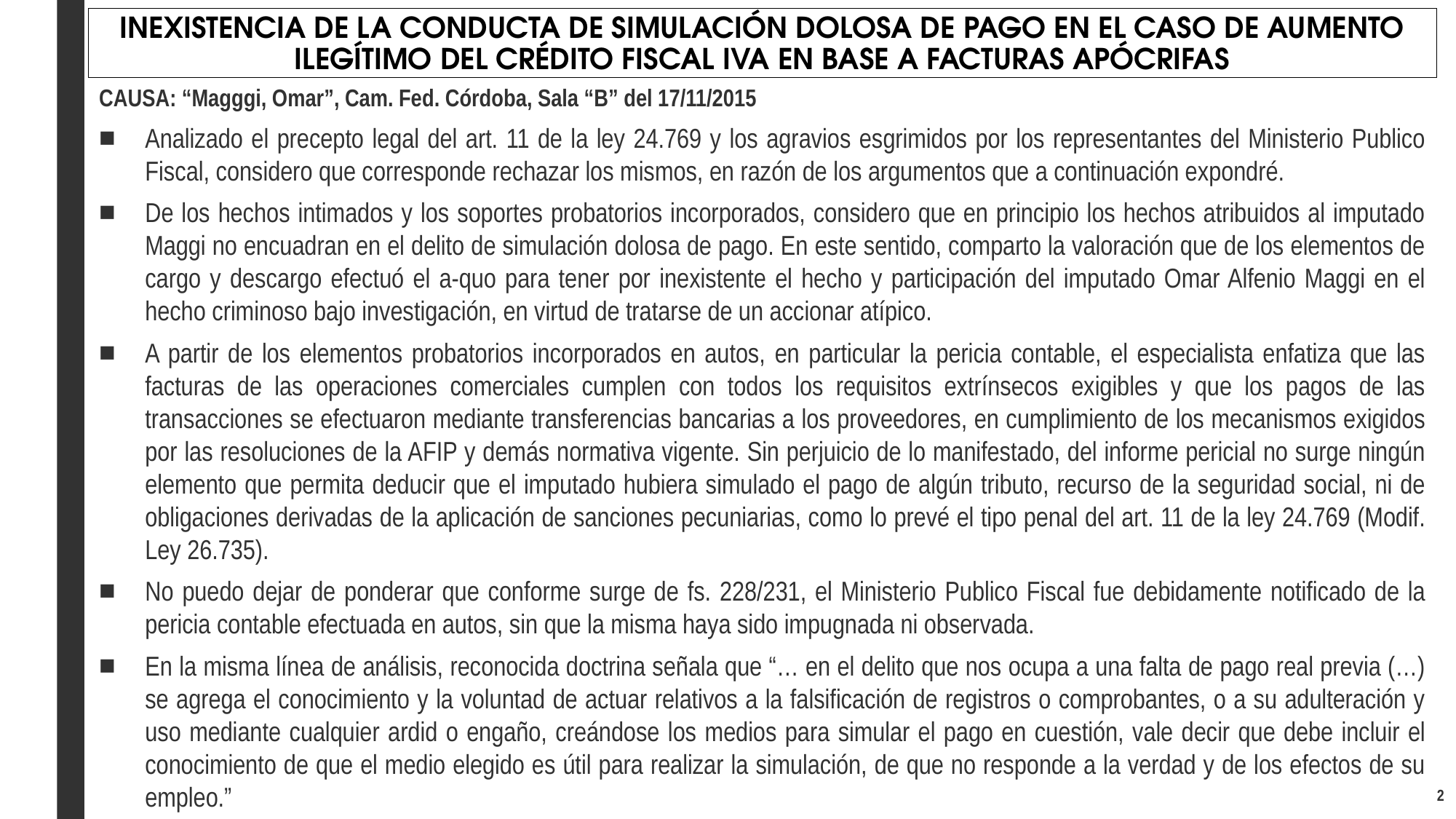

# INEXISTENCIA DE LA CONDUCTA DE SIMULACIÓN DOLOSA DE PAGO EN EL CASO DE AUMENTO ILEGÍTIMO DEL CRÉDITO FISCAL IVA EN BASE A FACTURAS APÓCRIFAS
CAUSA: “Magggi, Omar”, Cam. Fed. Córdoba, Sala “B” del 17/11/2015
Analizado el precepto legal del art. 11 de la ley 24.769 y los agravios esgrimidos por los representantes del Ministerio Publico Fiscal, considero que corresponde rechazar los mismos, en razón de los argumentos que a continuación expondré.
De los hechos intimados y los soportes probatorios incorporados, considero que en principio los hechos atribuidos al imputado Maggi no encuadran en el delito de simulación dolosa de pago. En este sentido, comparto la valoración que de los elementos de cargo y descargo efectuó el a-quo para tener por inexistente el hecho y participación del imputado Omar Alfenio Maggi en el hecho criminoso bajo investigación, en virtud de tratarse de un accionar atípico.
A partir de los elementos probatorios incorporados en autos, en particular la pericia contable, el especialista enfatiza que las facturas de las operaciones comerciales cumplen con todos los requisitos extrínsecos exigibles y que los pagos de las transacciones se efectuaron mediante transferencias bancarias a los proveedores, en cumplimiento de los mecanismos exigidos por las resoluciones de la AFIP y demás normativa vigente. Sin perjuicio de lo manifestado, del informe pericial no surge ningún elemento que permita deducir que el imputado hubiera simulado el pago de algún tributo, recurso de la seguridad social, ni de obligaciones derivadas de la aplicación de sanciones pecuniarias, como lo prevé el tipo penal del art. 11 de la ley 24.769 (Modif. Ley 26.735).
No puedo dejar de ponderar que conforme surge de fs. 228/231, el Ministerio Publico Fiscal fue debidamente notificado de la pericia contable efectuada en autos, sin que la misma haya sido impugnada ni observada.
En la misma línea de análisis, reconocida doctrina señala que “… en el delito que nos ocupa a una falta de pago real previa (…) se agrega el conocimiento y la voluntad de actuar relativos a la falsificación de registros o comprobantes, o a su adulteración y uso mediante cualquier ardid o engaño, creándose los medios para simular el pago en cuestión, vale decir que debe incluir el conocimiento de que el medio elegido es útil para realizar la simulación, de que no responde a la verdad y de los efectos de su empleo.”
2